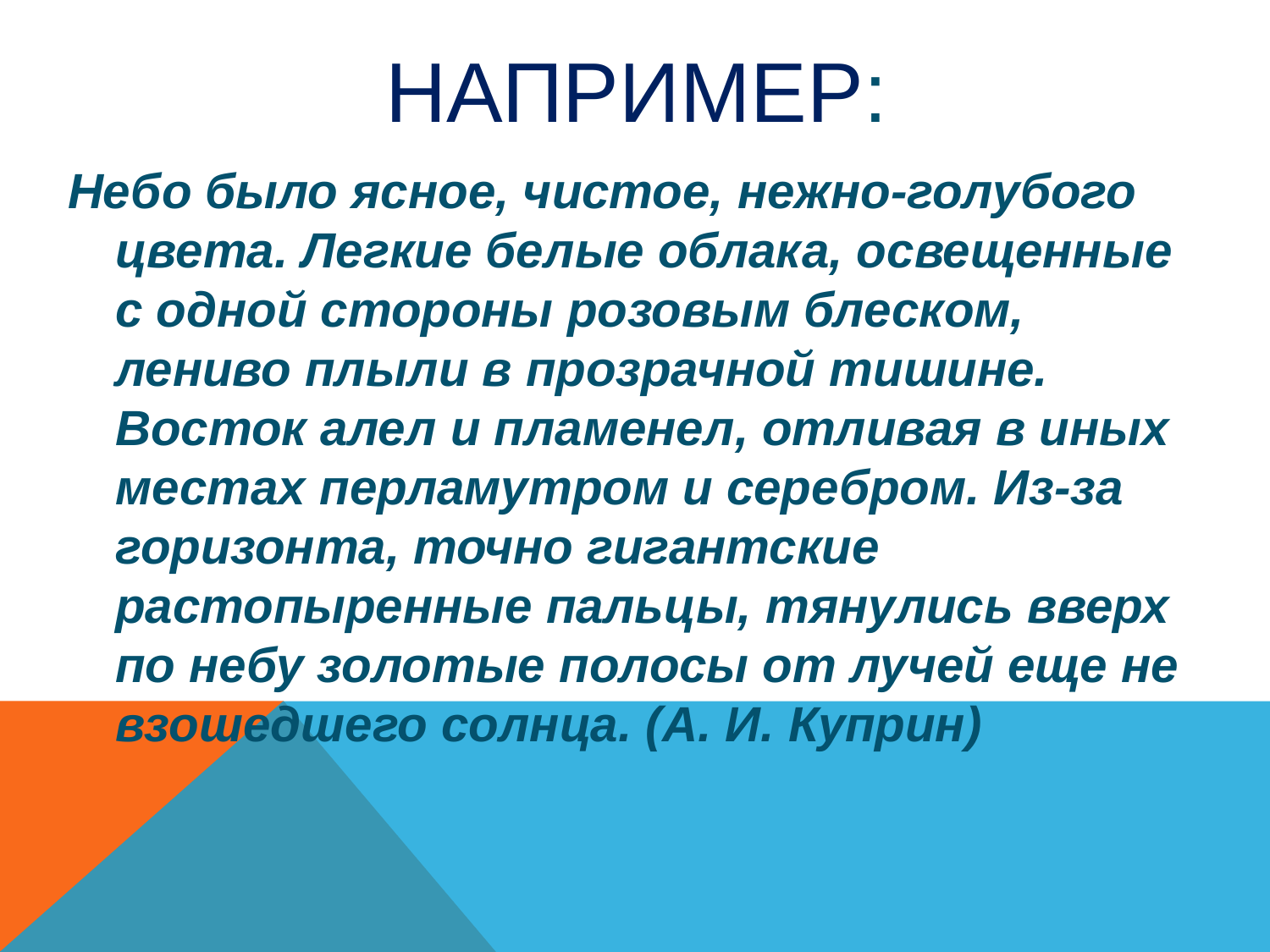

# наПРимер:
Небо было ясное, чистое, нежно-голубого цвета. Легкие белые облака, освещенные с одной стороны розовым блеском, лениво плыли в прозрачной тишине. Восток алел и пламенел, отливая в иных местах перламутром и серебром. Из-за горизонта, точно гигантские растопыренные пальцы, тянулись вверх по небу золотые полосы от лучей еще не взошедшего солнца. (А. И. Куприн)